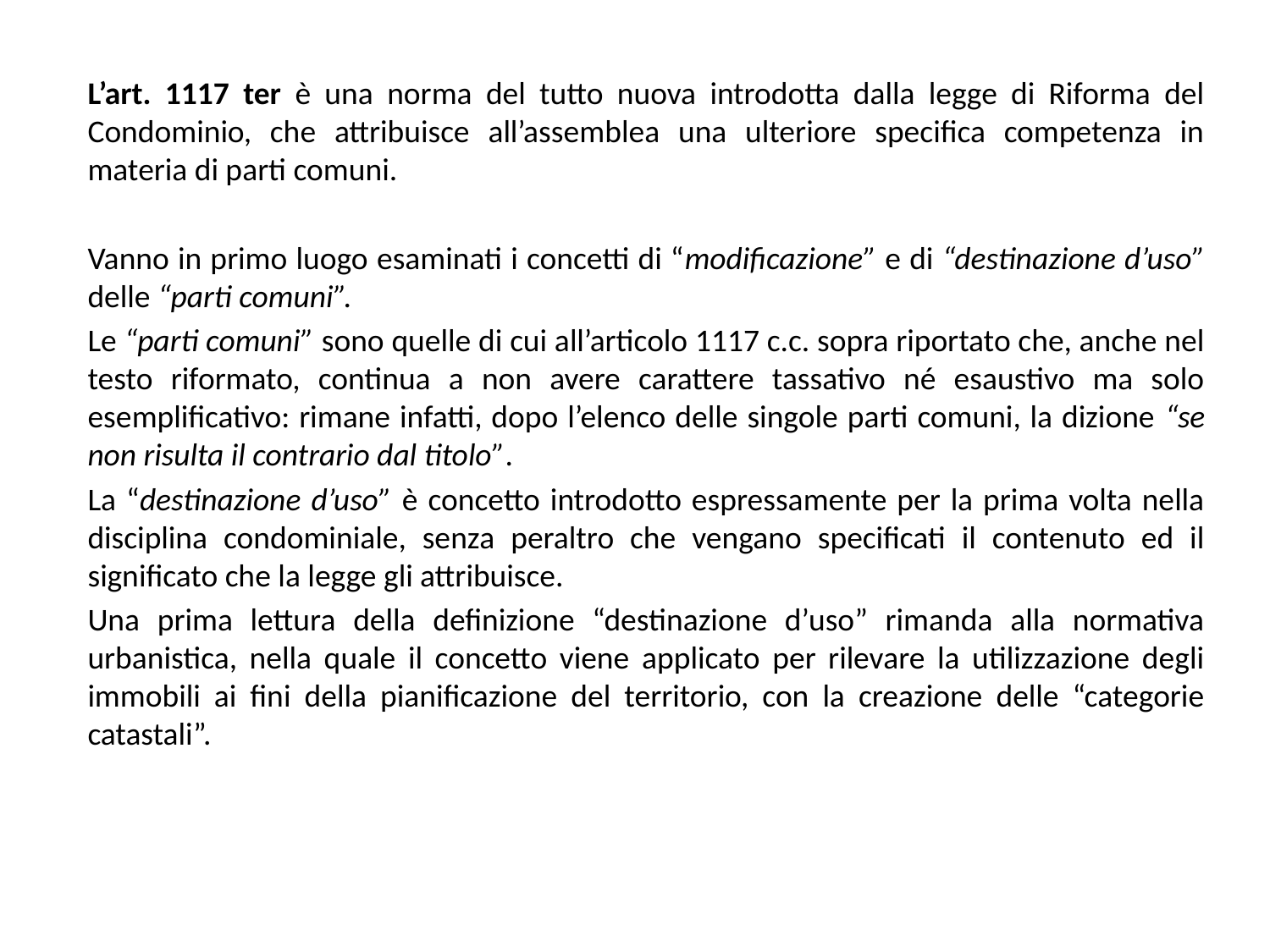

L’art. 1117 ter è una norma del tutto nuova introdotta dalla legge di Riforma del Condominio, che attribuisce all’assemblea una ulteriore specifica competenza in materia di parti comuni.

Vanno in primo luogo esaminati i concetti di “modificazione” e di “destinazione d’uso” delle “parti comuni”.
Le “parti comuni” sono quelle di cui all’articolo 1117 c.c. sopra riportato che, anche nel testo riformato, continua a non avere carattere tassativo né esaustivo ma solo esemplificativo: rimane infatti, dopo l’elenco delle singole parti comuni, la dizione “se non risulta il contrario dal titolo”.
La “destinazione d’uso” è concetto introdotto espressamente per la prima volta nella disciplina condominiale, senza peraltro che vengano specificati il contenuto ed il significato che la legge gli attribuisce.
Una prima lettura della definizione “destinazione d’uso” rimanda alla normativa urbanistica, nella quale il concetto viene applicato per rilevare la utilizzazione degli immobili ai fini della pianificazione del territorio, con la creazione delle “categorie catastali”.